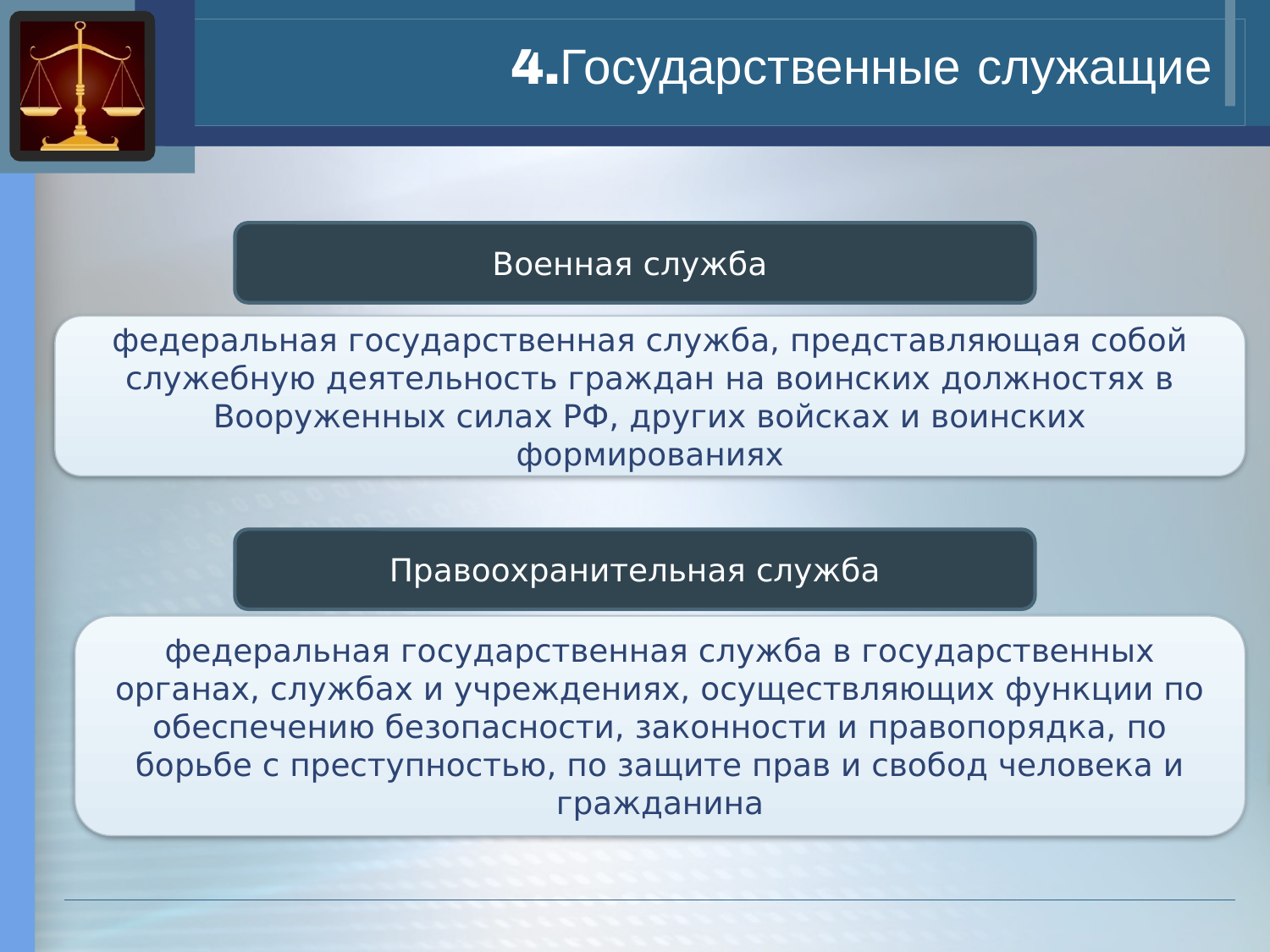

# 4.Государственные служащие

Военная служба

федеральная государственная служба, представляющая собой служебную деятельность граждан на воинских должностях в Вооруженных силах РФ, других войсках и воинских формированиях

Правоохранительная служба

федеральная государственная служба в государственных органах, службах и учреждениях, осуществляющих функции по обеспечению безопасности, законности и правопорядка, по борьбе с преступностью, по защите прав и свобод человека и гражданина
15